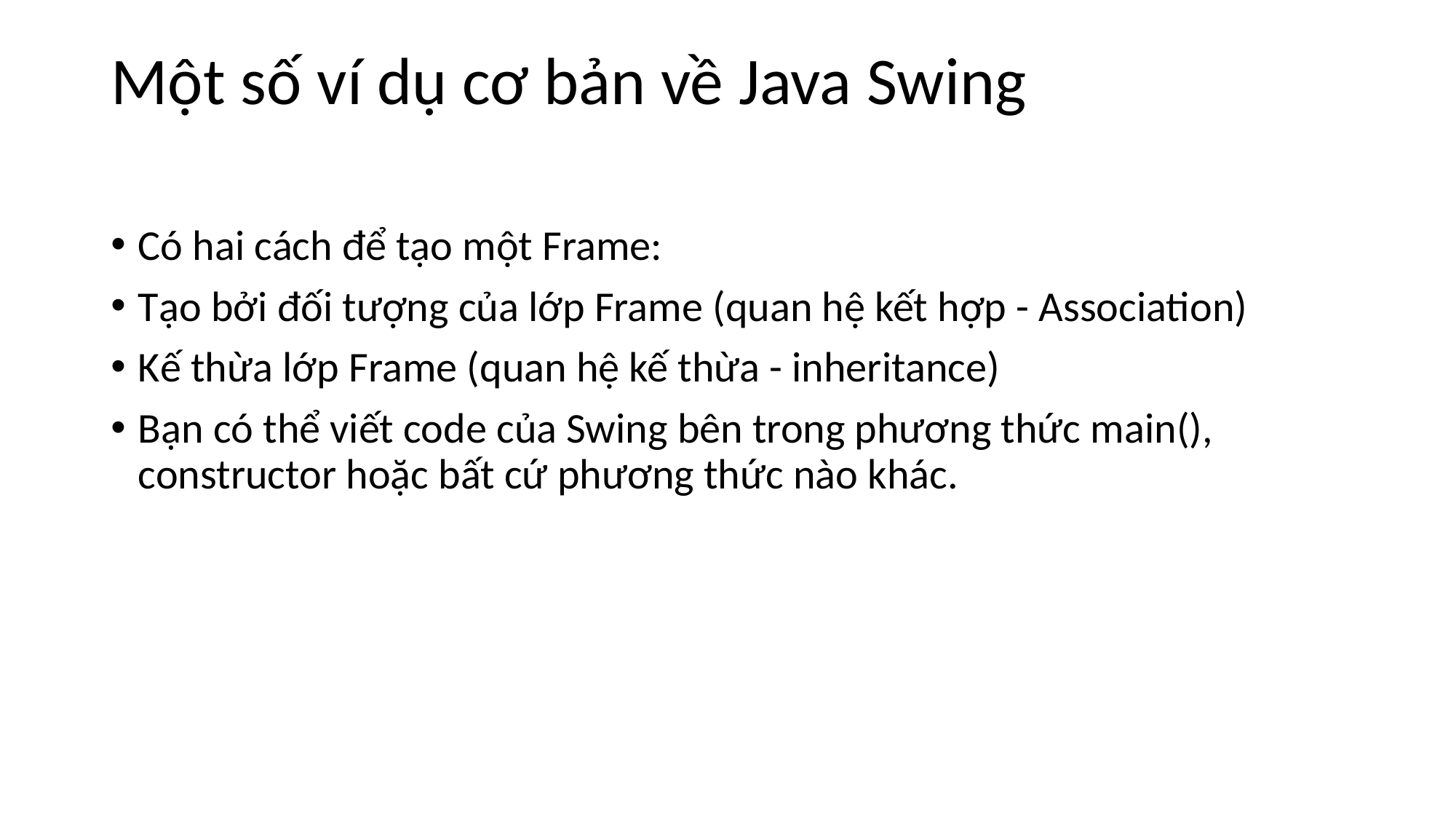

# Một số ví dụ cơ bản về Java Swing
Có hai cách để tạo một Frame:
Tạo bởi đối tượng của lớp Frame (quan hệ kết hợp - Association)
Kế thừa lớp Frame (quan hệ kế thừa - inheritance)
Bạn có thể viết code của Swing bên trong phương thức main(), constructor hoặc bất cứ phương thức nào khác.